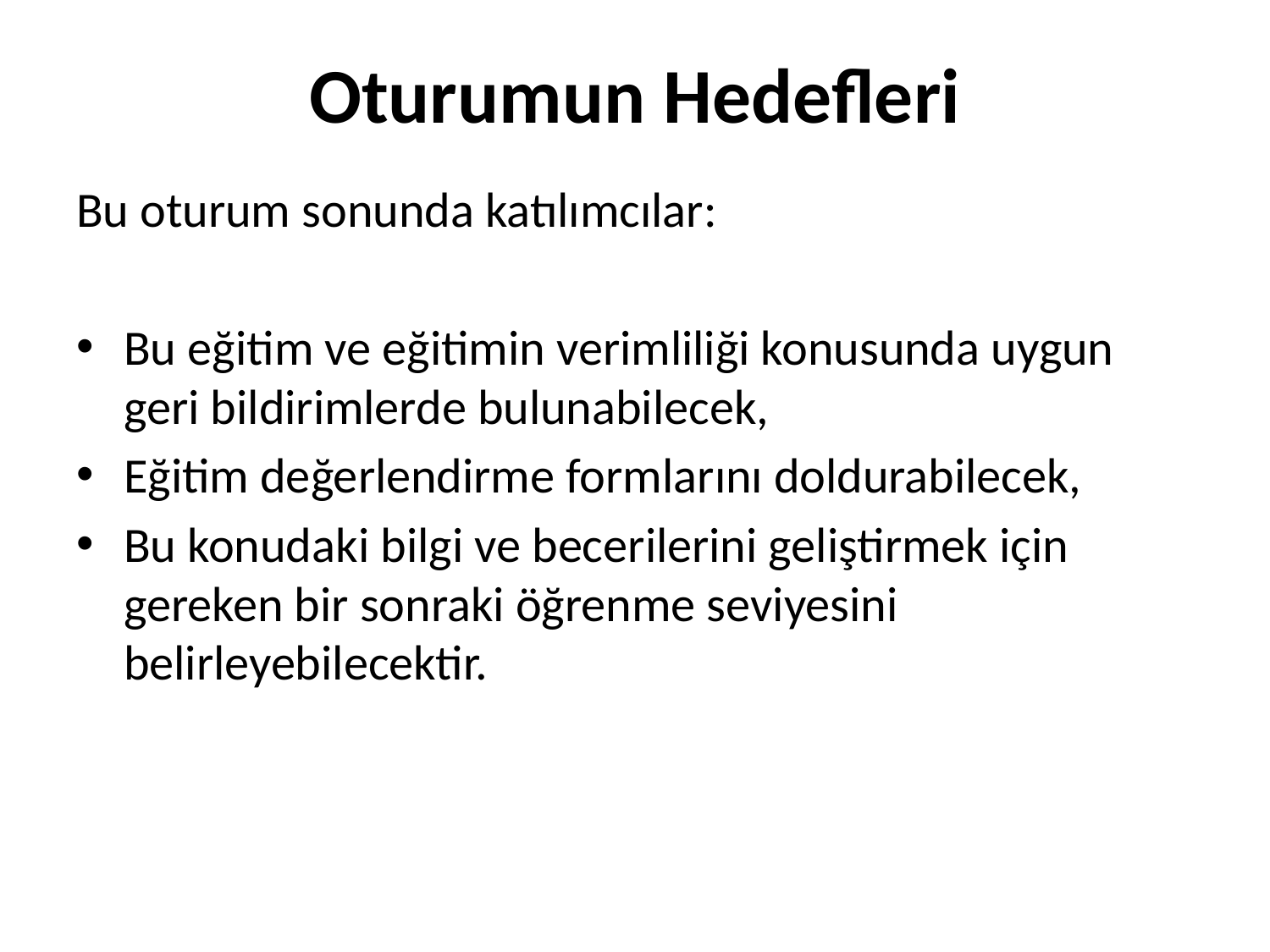

# Oturumun Hedefleri
Bu oturum sonunda katılımcılar:

Bu eğitim ve eğitimin verimliliği konusunda uygun geri bildirimlerde bulunabilecek,
Eğitim değerlendirme formlarını doldurabilecek,
Bu konudaki bilgi ve becerilerini geliştirmek için gereken bir sonraki öğrenme seviyesini belirleyebilecektir.